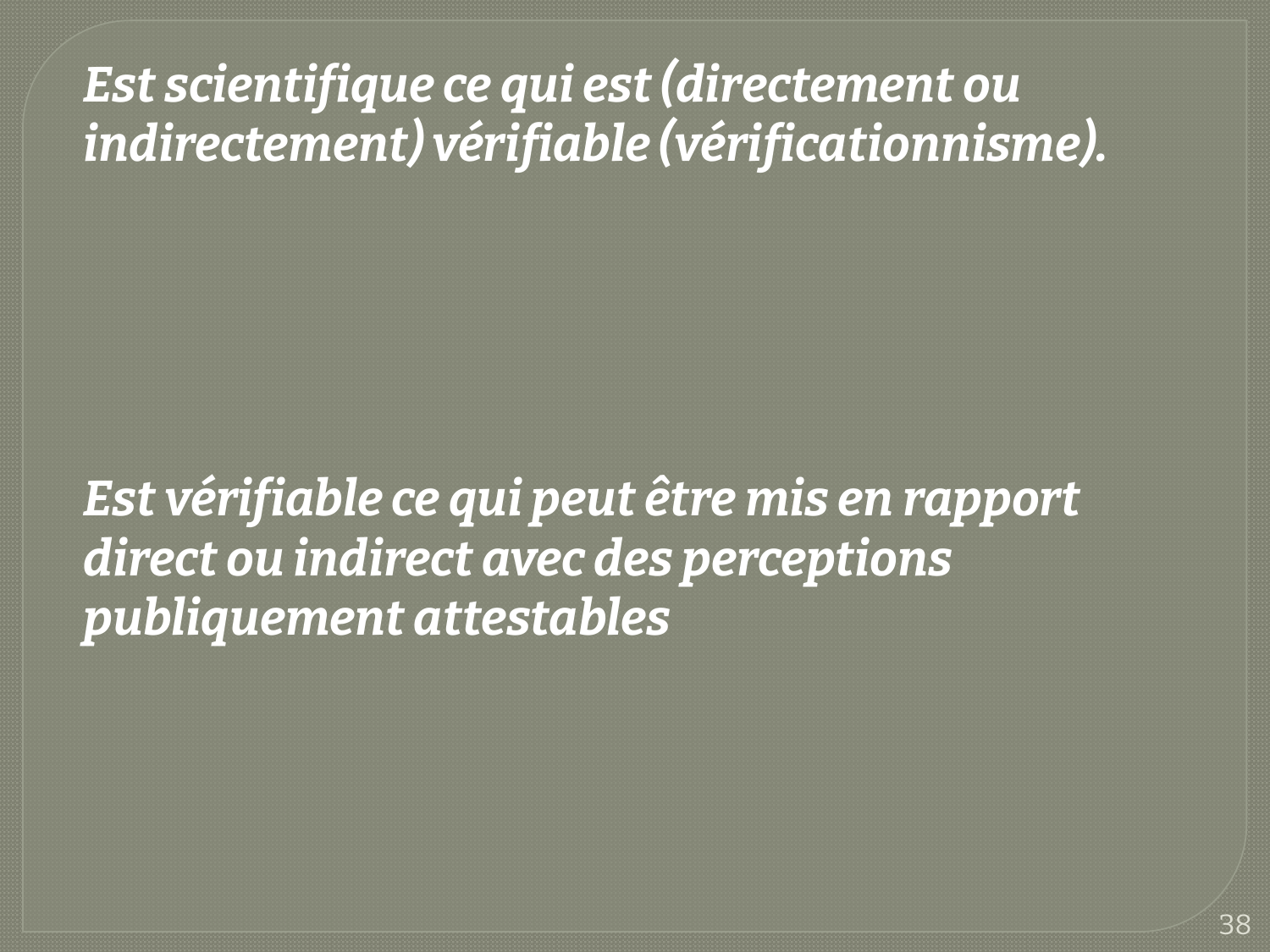

Est scientifique ce qui est (directement ou indirectement) vérifiable (vérificationnisme).

Est vérifiable ce qui peut être mis en rapport direct ou indirect avec des perceptions publiquement attestables
38